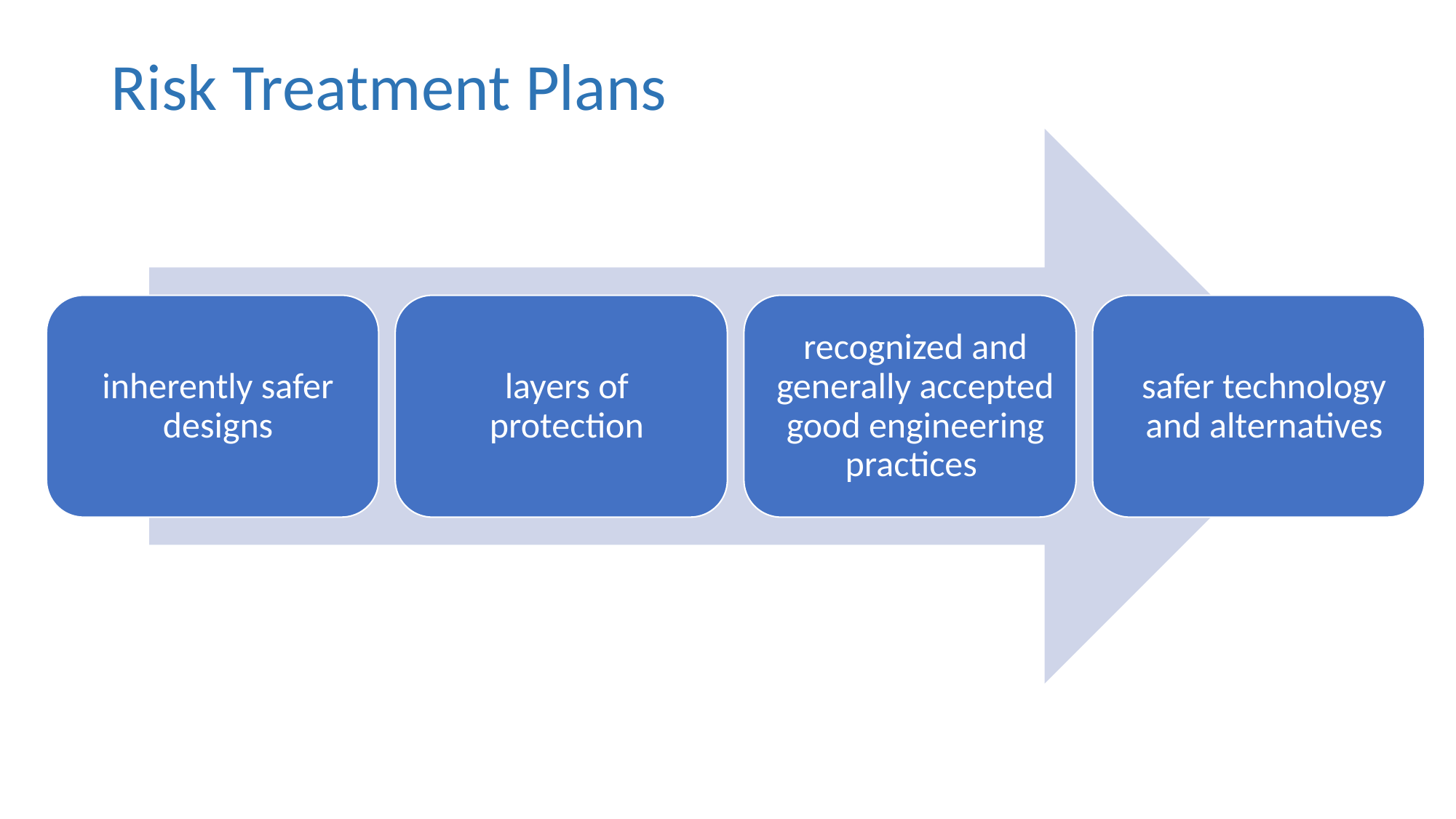

# Risk Treatment Plans
inherently safer designs
layers of protection
recognized and generally accepted good engineering practices
safer technology and alternatives